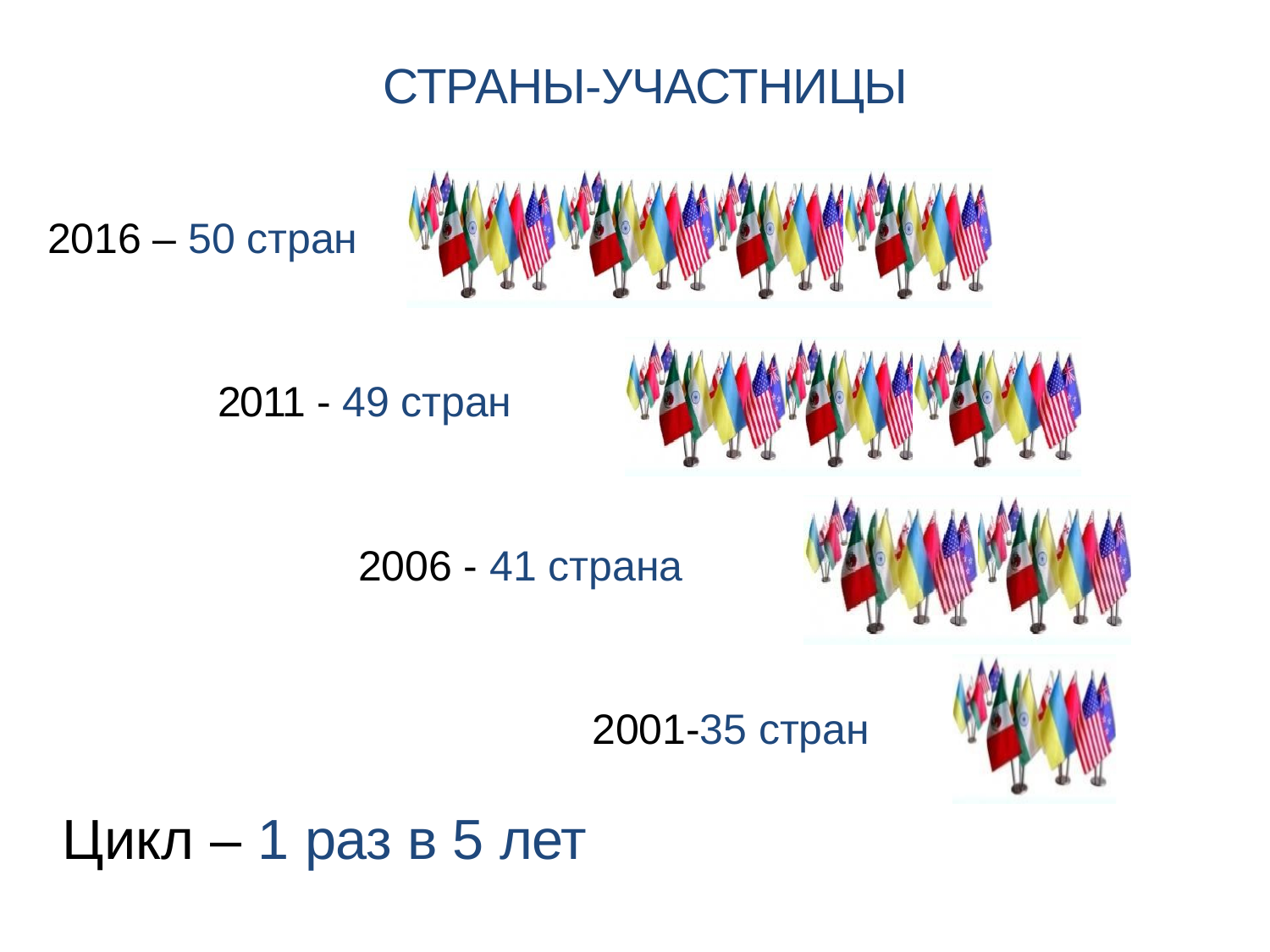

# СТРАНЫ-УЧАСТНИЦЫ

2016 – 50 стран

2011 - 49 стран

2006 - 41 страна

2001-35 стран

Цикл – 1 раз в 5 лет